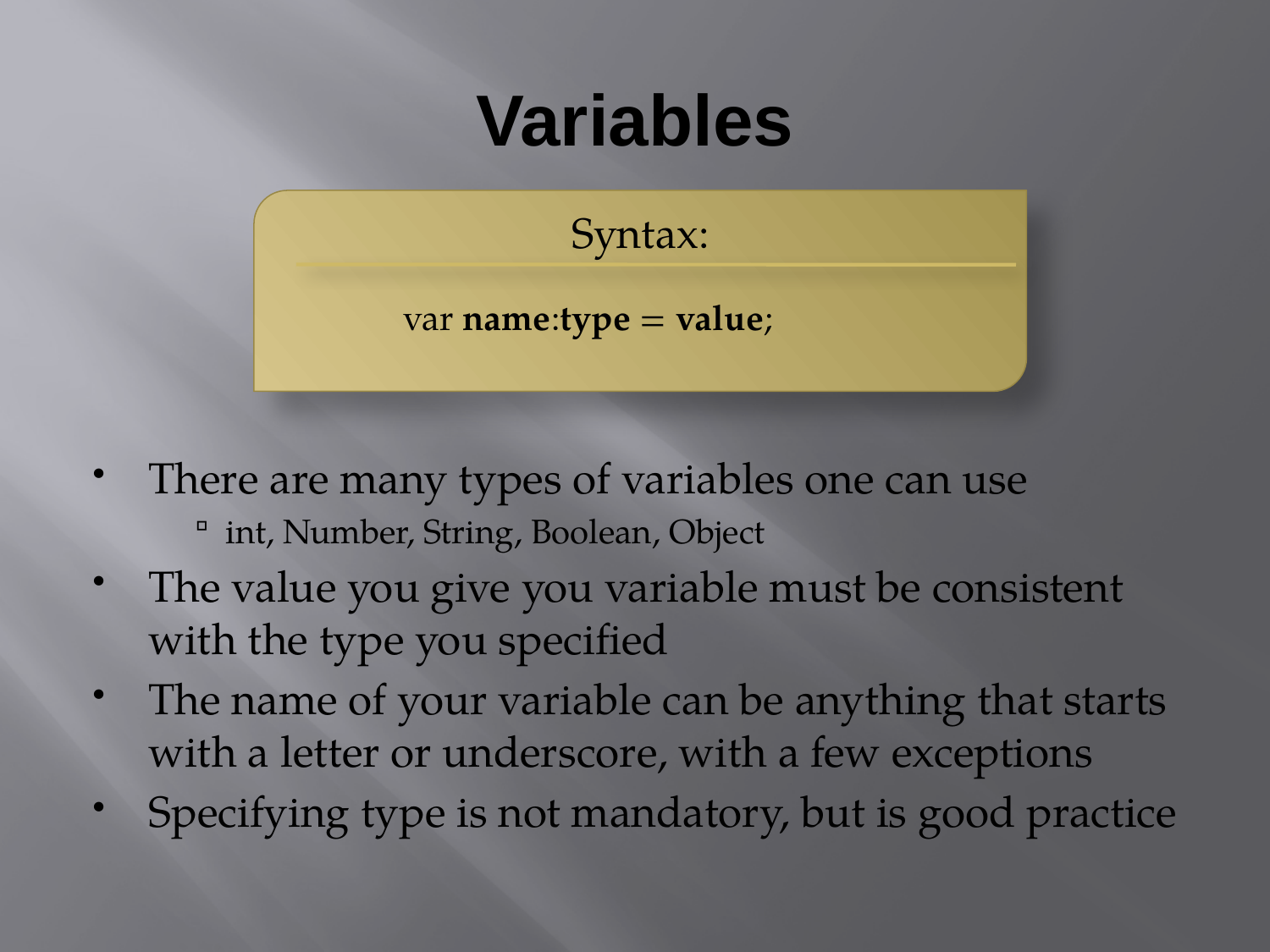

# Variables
Syntax:

	var name:type = value;
There are many types of variables one can use
int, Number, String, Boolean, Object
The value you give you variable must be consistent with the type you specified
The name of your variable can be anything that starts with a letter or underscore, with a few exceptions
Specifying type is not mandatory, but is good practice